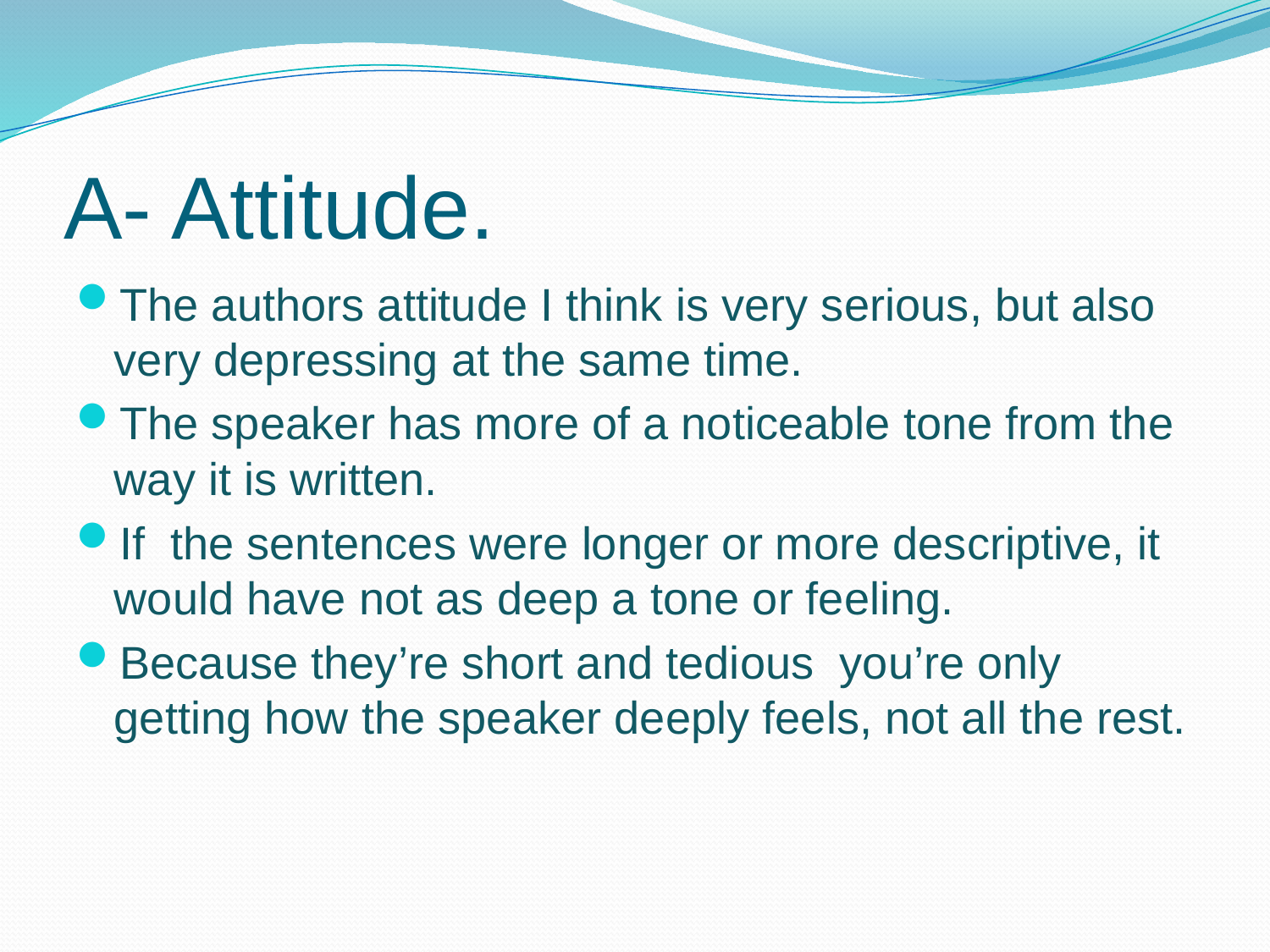

# A- Attitude.
The authors attitude I think is very serious, but also very depressing at the same time.
The speaker has more of a noticeable tone from the way it is written.
If  the sentences were longer or more descriptive, it would have not as deep a tone or feeling.
Because they’re short and tedious  you’re only getting how the speaker deeply feels, not all the rest.